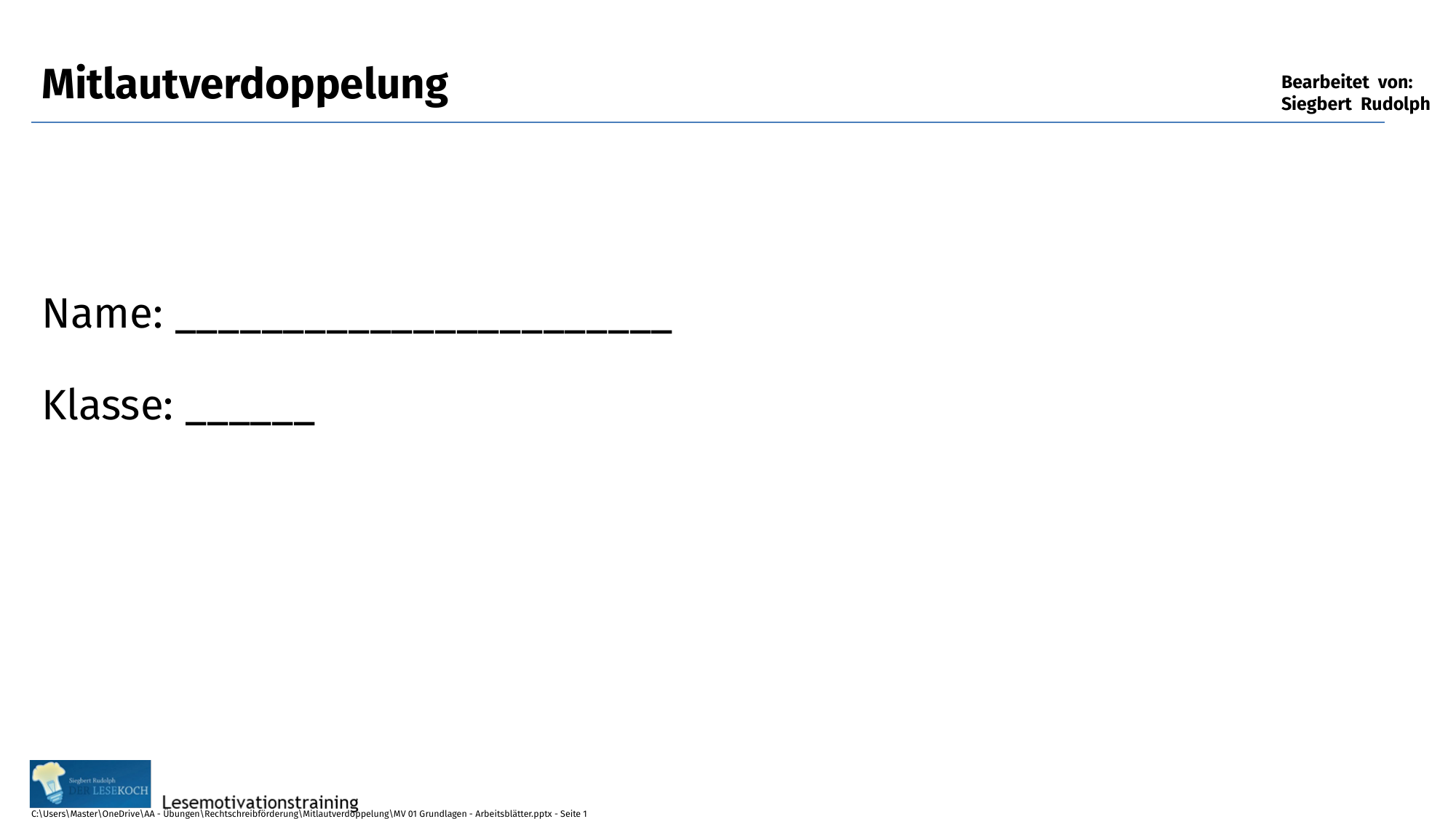

# Mitlautverdoppelung Name: _______________________ Klasse: ______

C:\Users\Master\OneDrive\AA - Übungen\Rechtschreibförderung\Mitlautverdoppelung\MV 01 Grundlagen - Arbeitsblätter.pptx - Seite 1